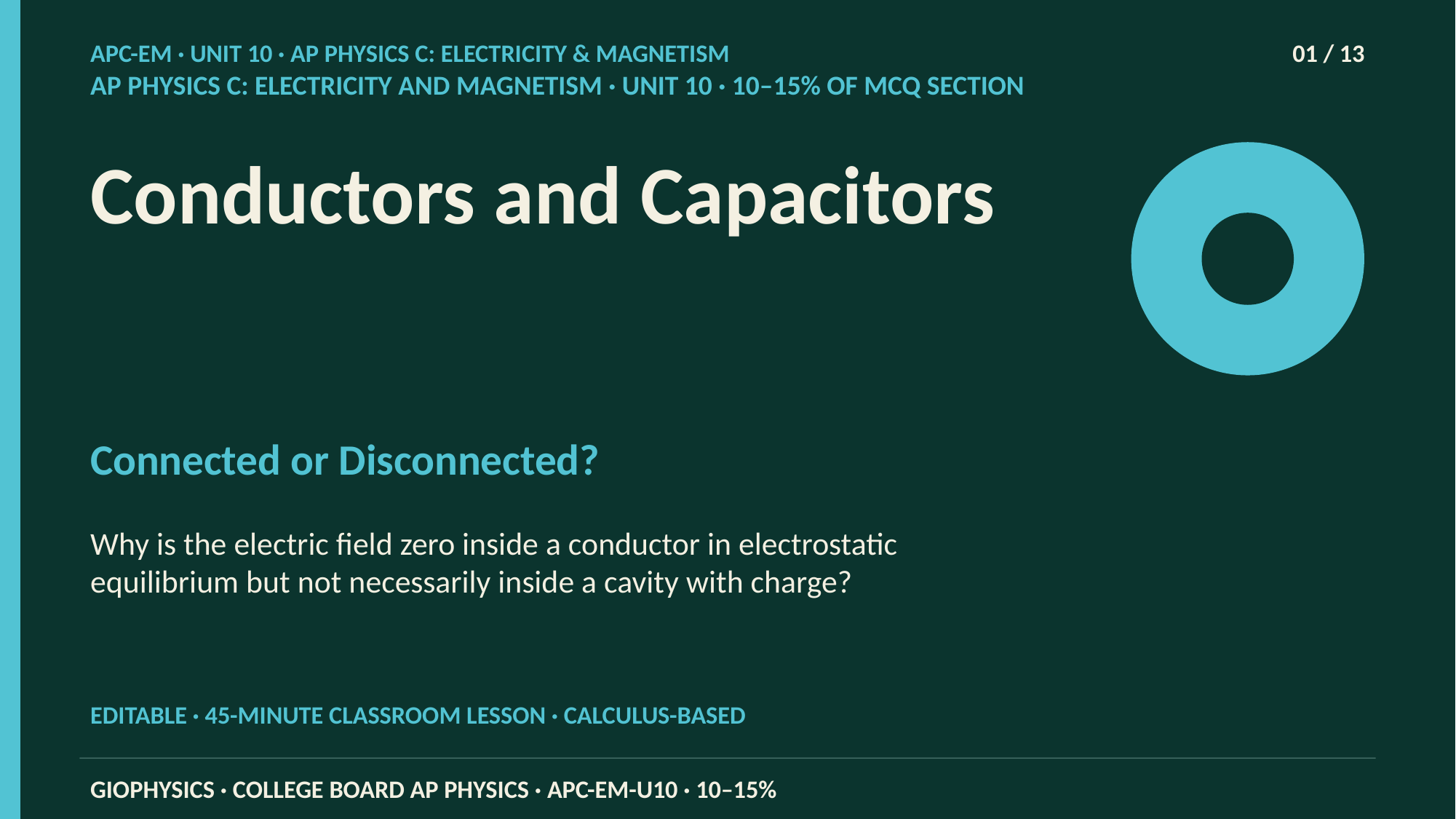

APC-EM · UNIT 10 · AP PHYSICS C: ELECTRICITY & MAGNETISM
01 / 13
AP PHYSICS C: ELECTRICITY AND MAGNETISM · UNIT 10 · 10–15% OF MCQ SECTION
Conductors and Capacitors

Connected or Disconnected?
Why is the electric field zero inside a conductor in electrostatic equilibrium but not necessarily inside a cavity with charge?
EDITABLE · 45-MINUTE CLASSROOM LESSON · CALCULUS-BASED

GIOPHYSICS · COLLEGE BOARD AP PHYSICS · APC-EM-U10 · 10–15%